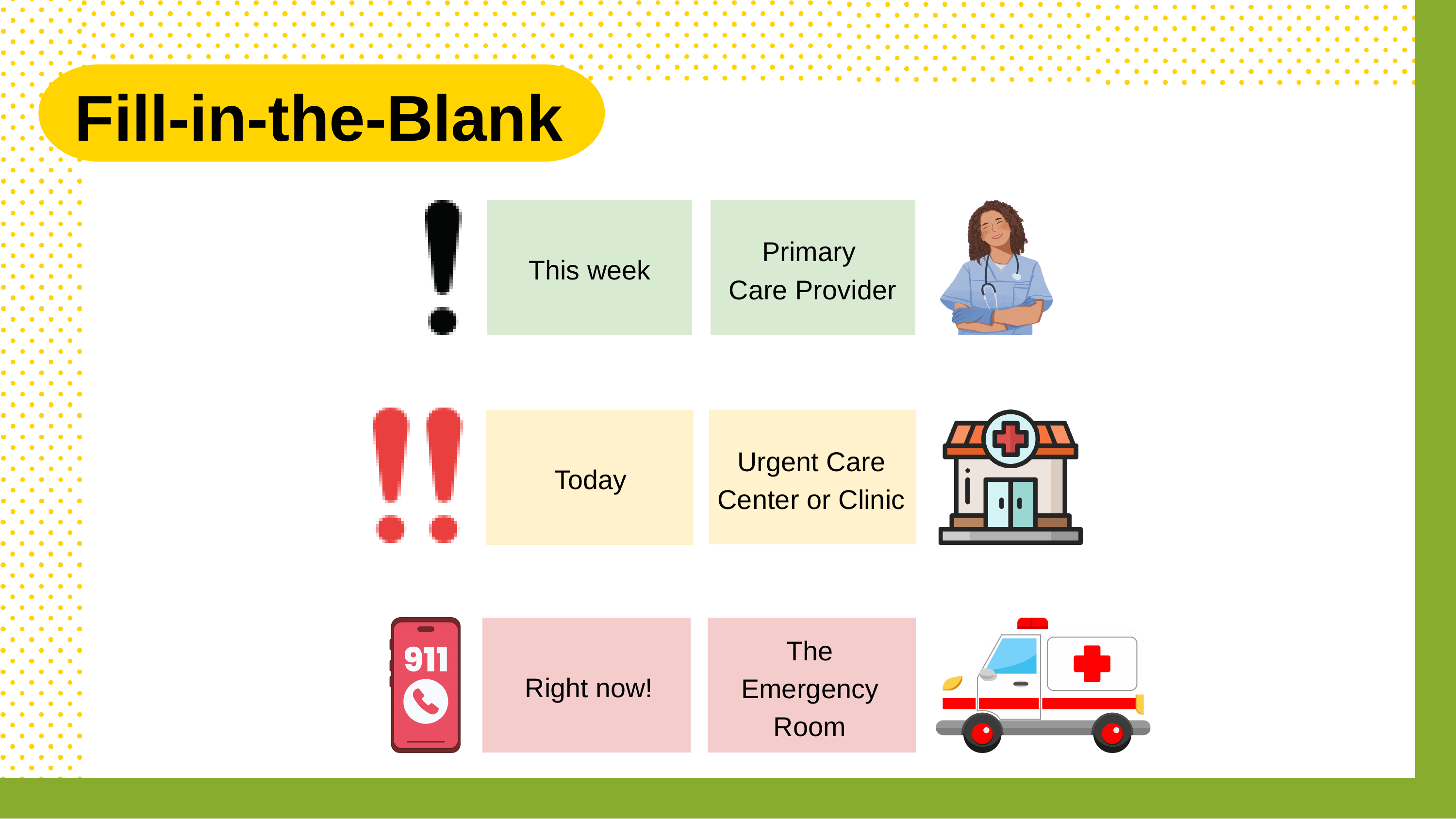

Fill-in-the-Blank

Primary
Care Provider
This week

Urgent Care Center or Clinic
Today

The Emergency Room
Right now!